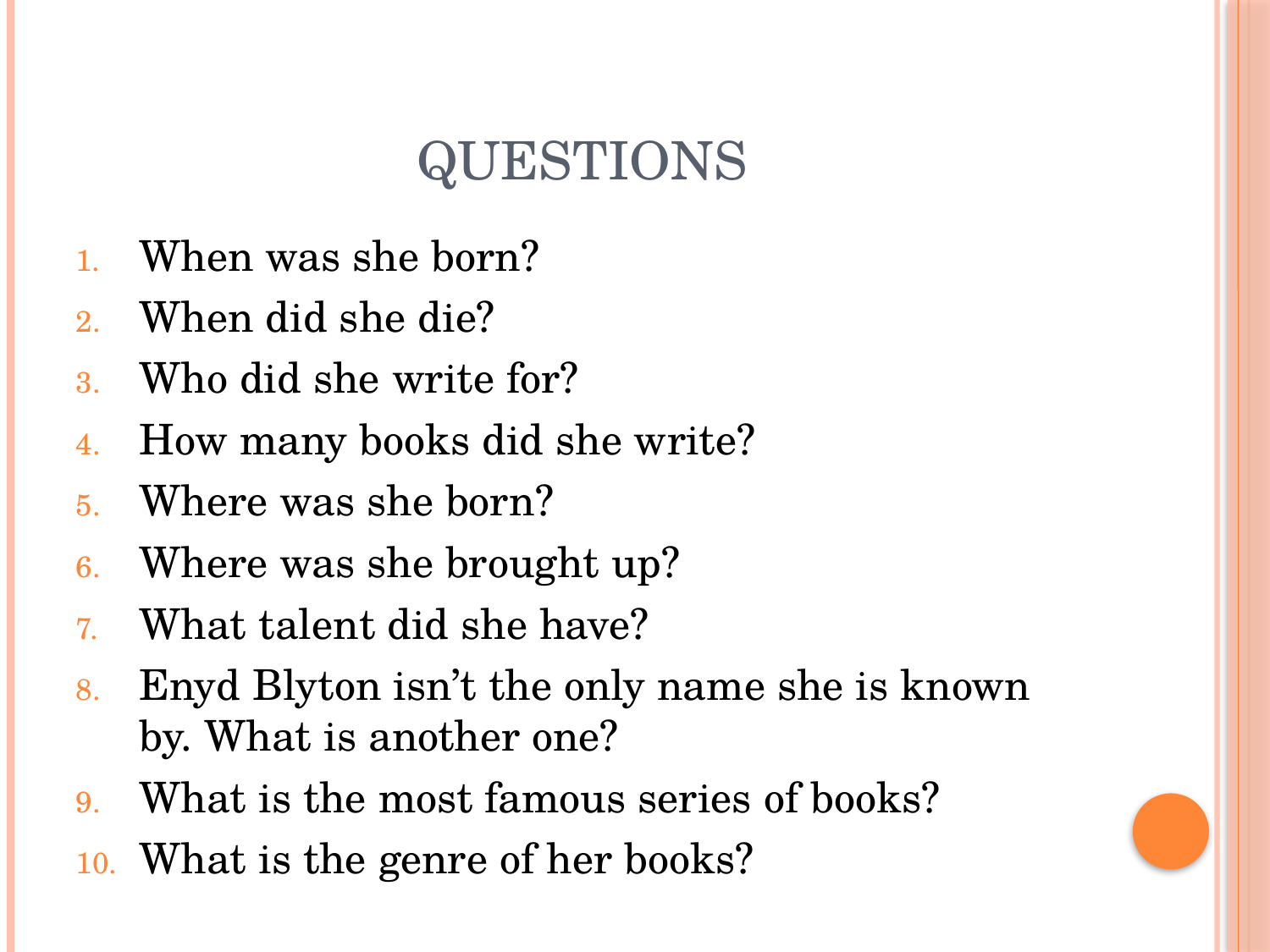

# QUESTIONS
When was she born?
When did she die?
Who did she write for?
How many books did she write?
Where was she born?
Where was she brought up?
What talent did she have?
Enyd Blyton isn’t the only name she is known by. What is another one?
What is the most famous series of books?
What is the genre of her books?